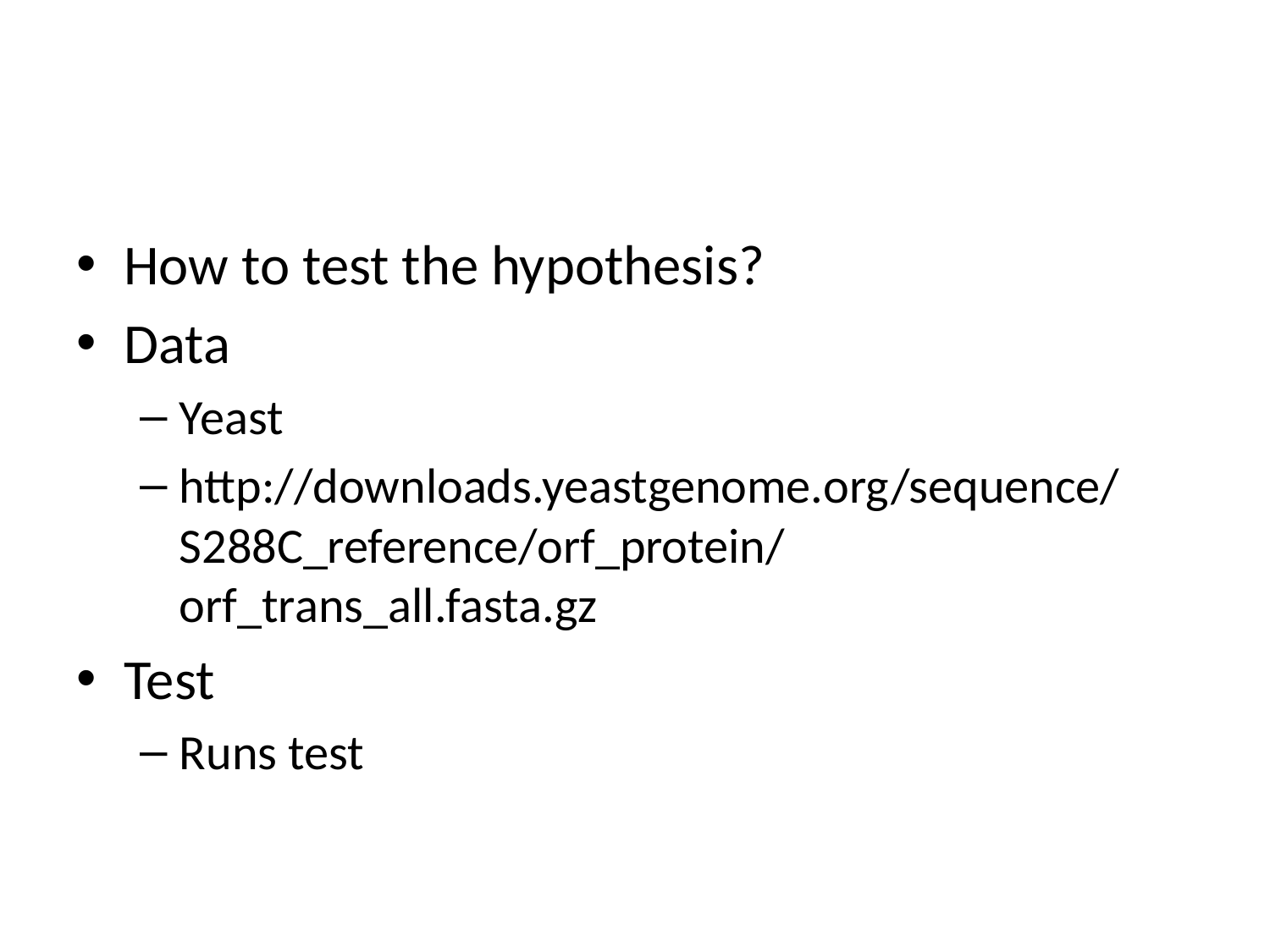

#
How to test the hypothesis?
Data
Yeast
http://downloads.yeastgenome.org/sequence/S288C_reference/orf_protein/orf_trans_all.fasta.gz
Test
Runs test